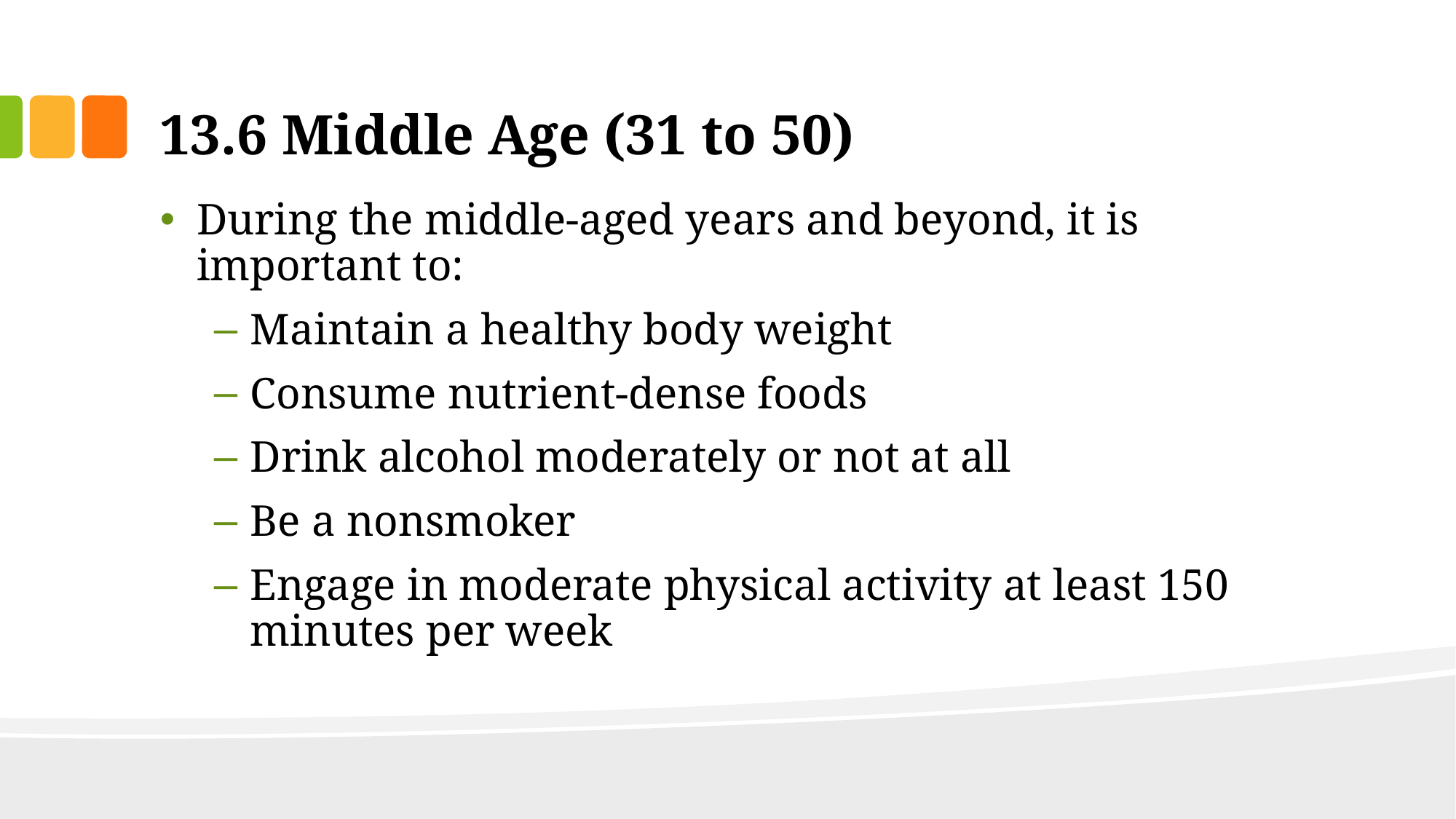

# 13.6 Middle Age (31 to 50)
During the middle-aged years and beyond, it is important to:
Maintain a healthy body weight
Consume nutrient-dense foods
Drink alcohol moderately or not at all
Be a nonsmoker
Engage in moderate physical activity at least 150 minutes per week